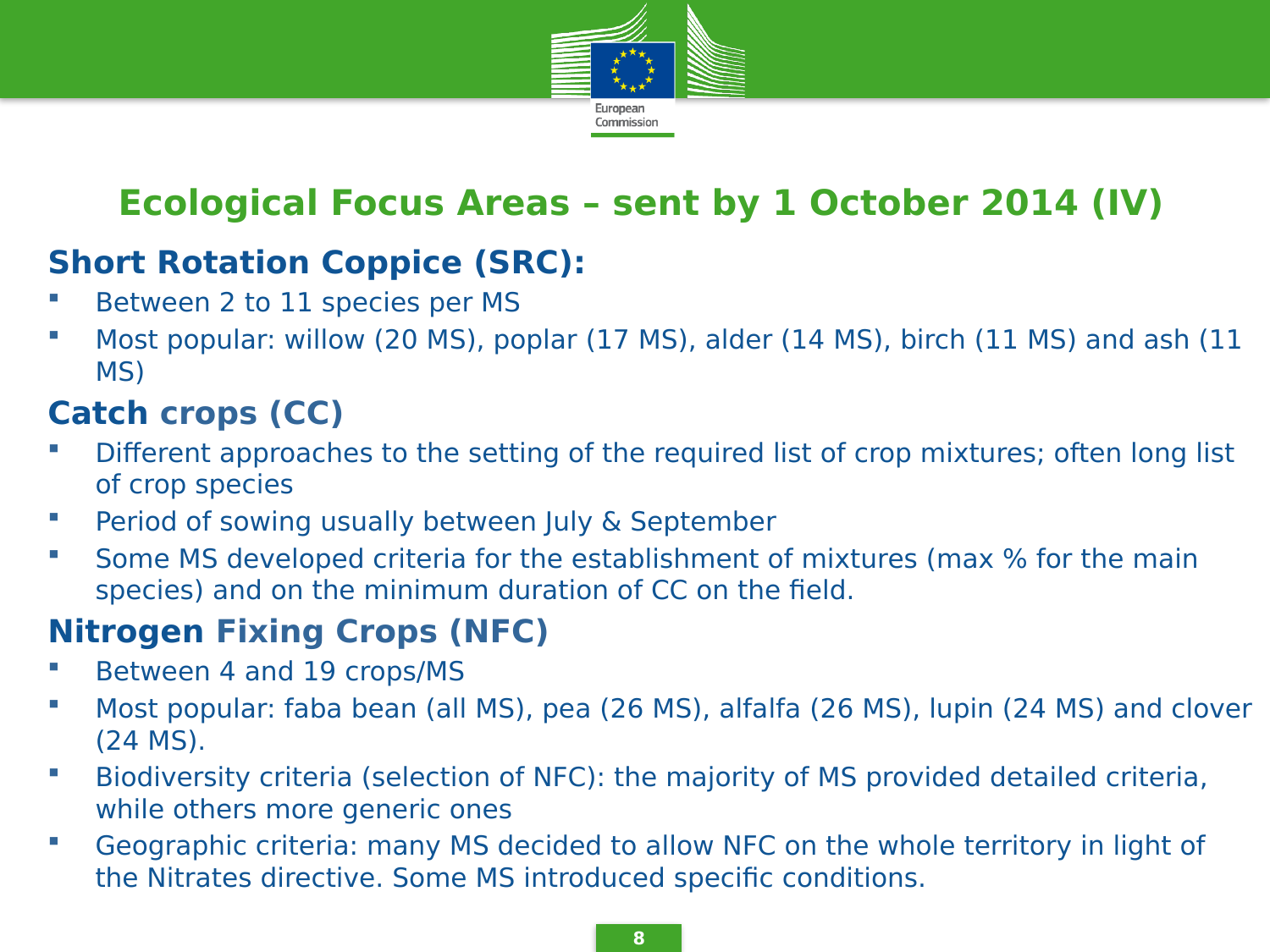

# Ecological Focus Areas – sent by 1 October 2014 (IV)
Short Rotation Coppice (SRC):
Between 2 to 11 species per MS
Most popular: willow (20 MS), poplar (17 MS), alder (14 MS), birch (11 MS) and ash (11 MS)
Catch crops (CC)
Different approaches to the setting of the required list of crop mixtures; often long list of crop species
Period of sowing usually between July & September
Some MS developed criteria for the establishment of mixtures (max % for the main species) and on the minimum duration of CC on the field.
Nitrogen Fixing Crops (NFC)
Between 4 and 19 crops/MS
Most popular: faba bean (all MS), pea (26 MS), alfalfa (26 MS), lupin (24 MS) and clover (24 MS).
Biodiversity criteria (selection of NFC): the majority of MS provided detailed criteria, while others more generic ones
Geographic criteria: many MS decided to allow NFC on the whole territory in light of the Nitrates directive. Some MS introduced specific conditions.

8